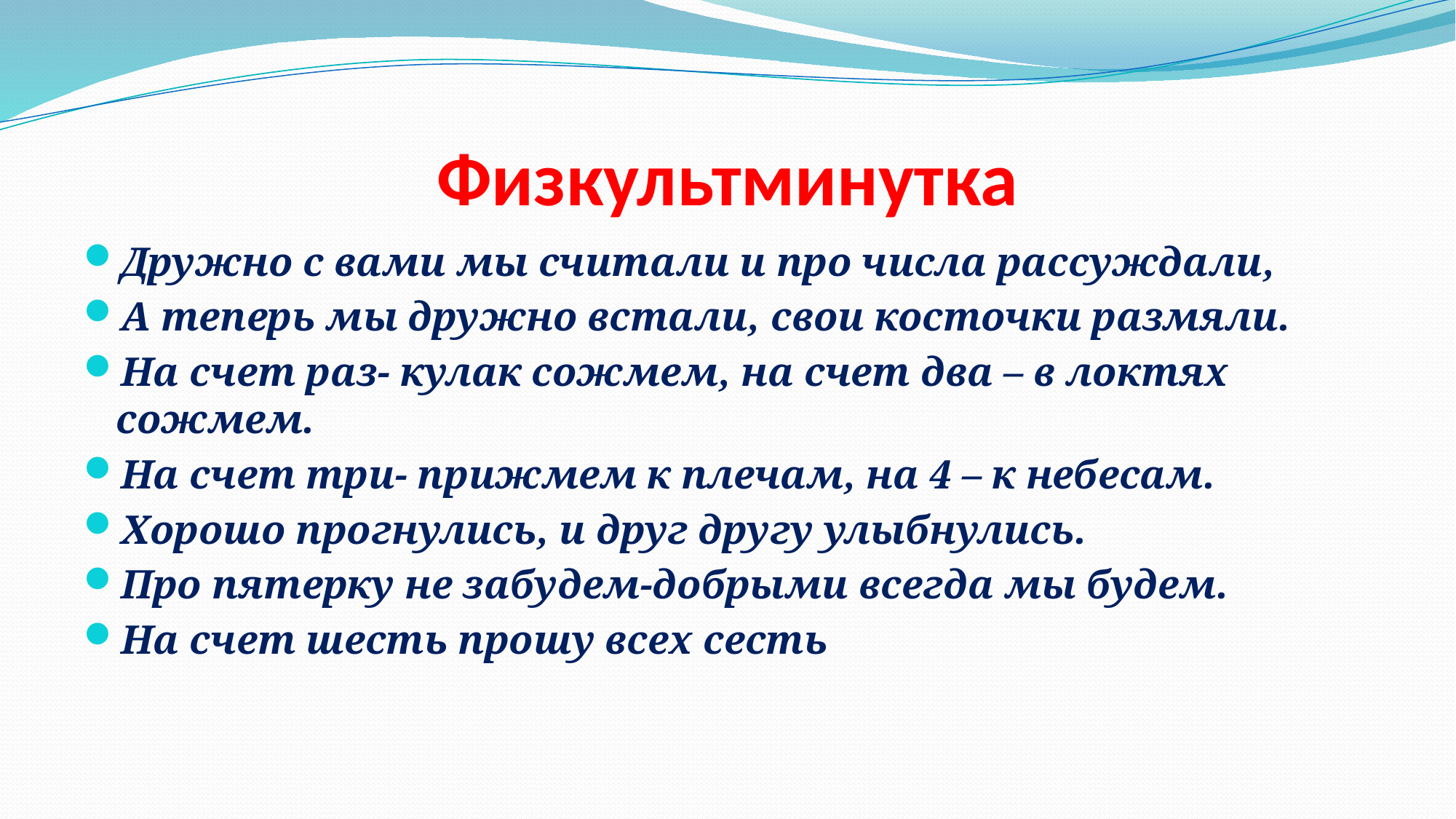

# Физкультминутка
Дружно с вами мы считали и про числа рассуждали,
А теперь мы дружно встали, свои косточки размяли.
На счет раз- кулак сожмем, на счет два – в локтях сожмем.
На счет три- прижмем к плечам, на 4 – к небесам.
Хорошо прогнулись, и друг другу улыбнулись.
Про пятерку не забудем-добрыми всегда мы будем.
На счет шесть прошу всех сесть